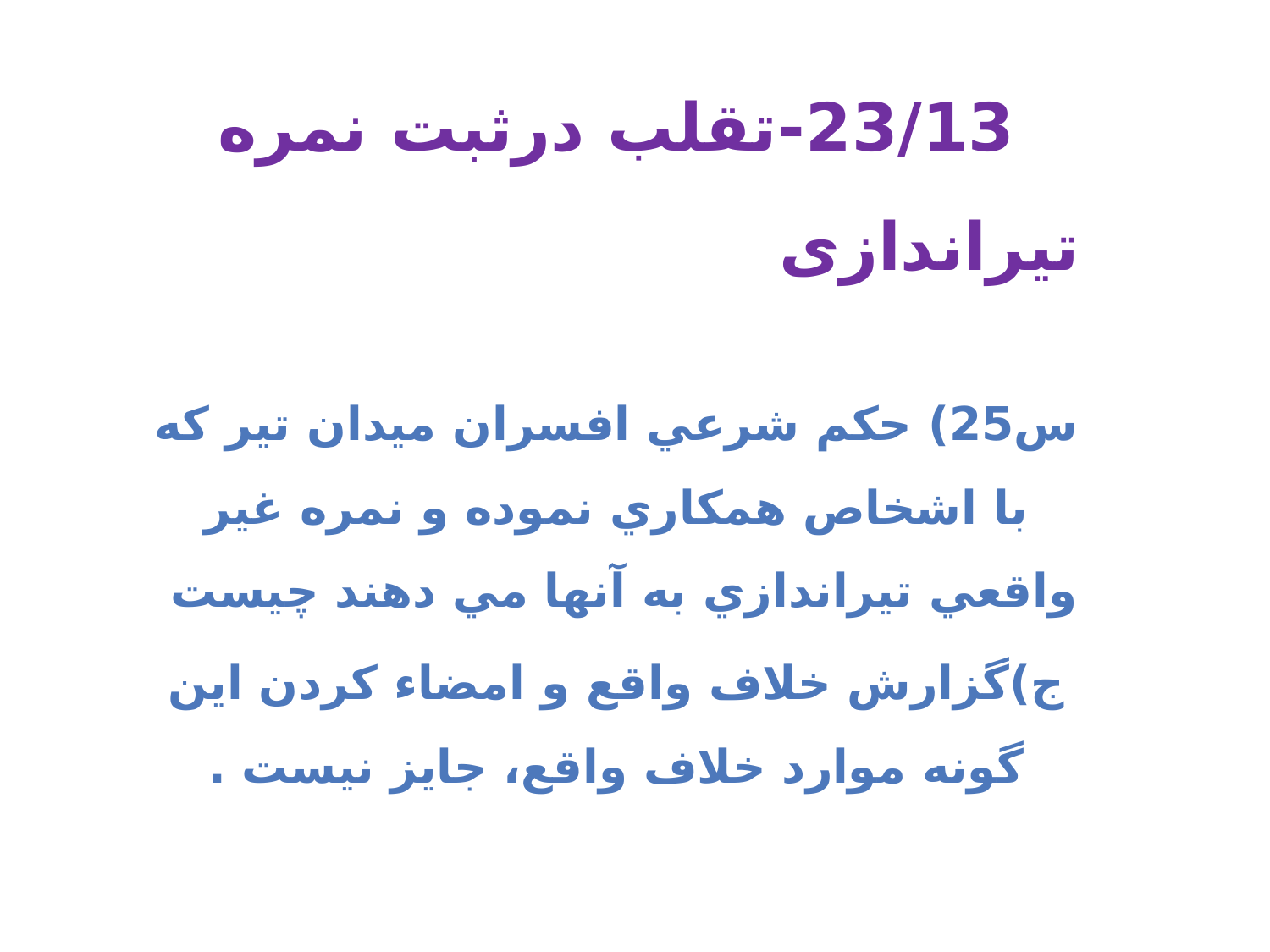

23/13-تقلب درثبت نمره تیراندازی                                                                                                 س25) حكم شرعي افسران ميدان تير كه با اشخاص همكاري نموده و نمره غير واقعي تيراندازي به آنها مي دهند چيست
ج)گزارش خلاف واقع و امضاء كردن اين گونه موارد خلاف واقع، جايز نيست .